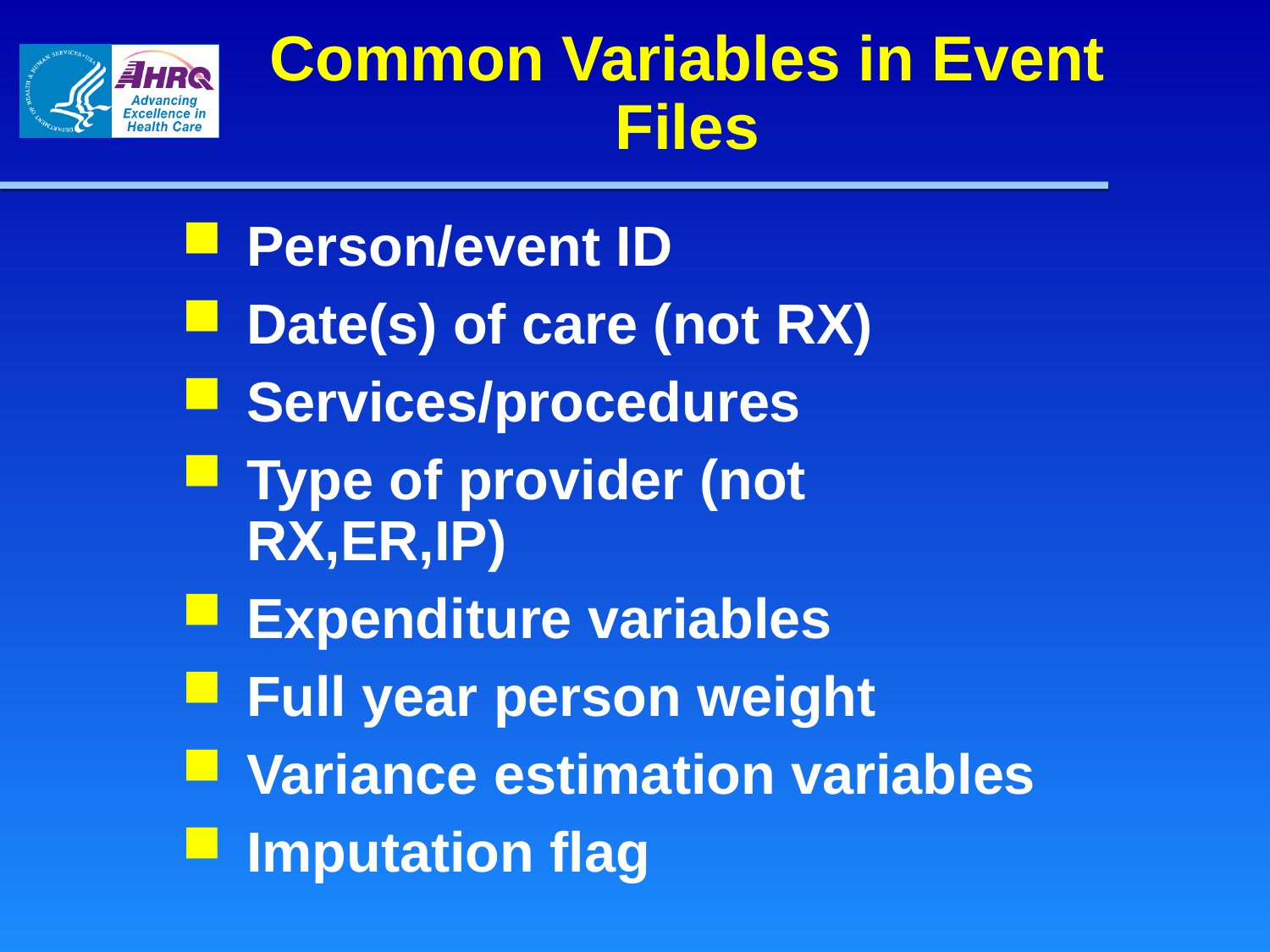

# Common Variables in Event Files
Person/event ID
Date(s) of care (not RX)
Services/procedures
Type of provider (not RX,ER,IP)
Expenditure variables
Full year person weight
Variance estimation variables
Imputation flag